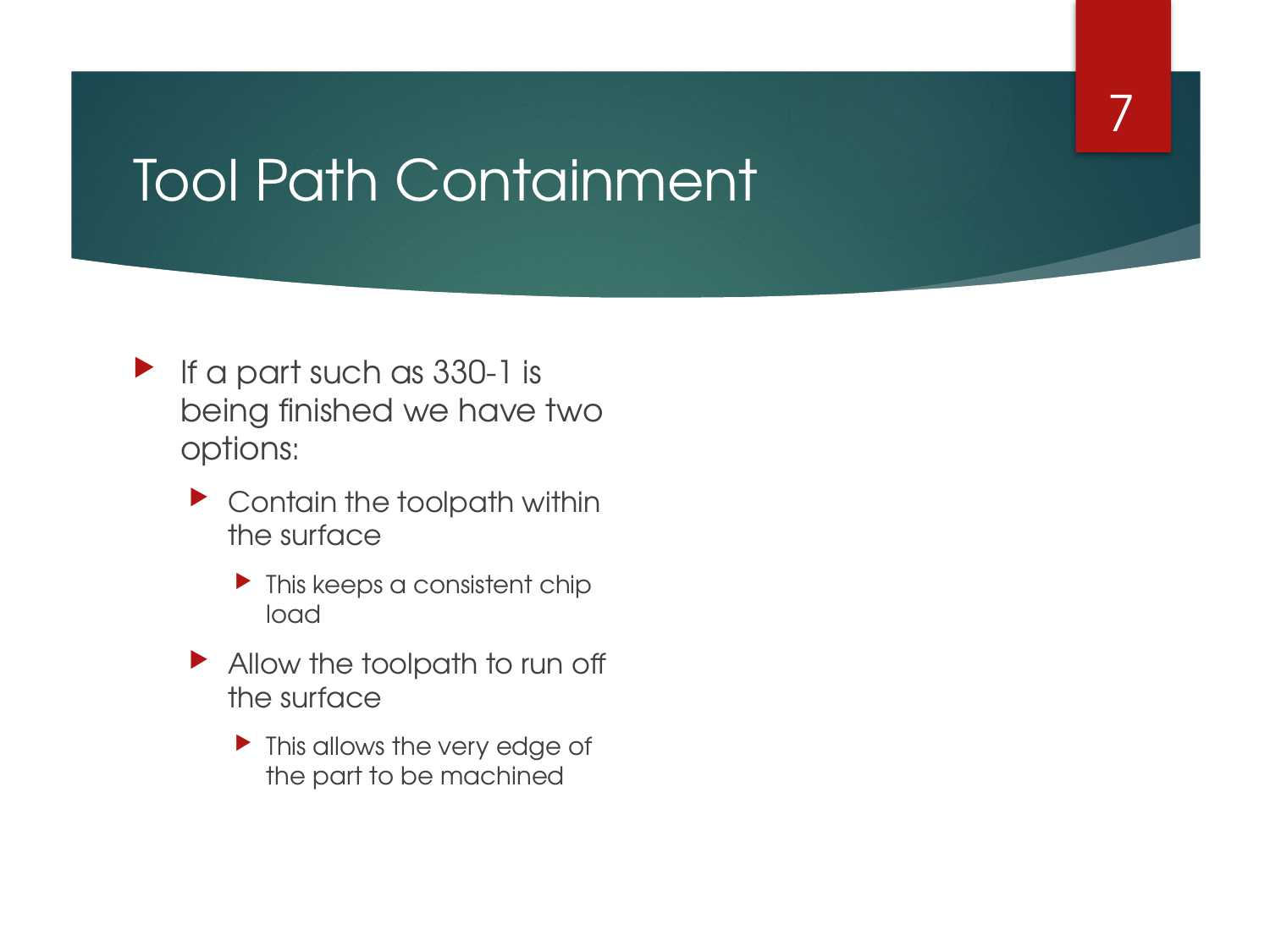

7
# Tool Path Containment
If a part such as 330-1 is being finished we have two options:
Contain the toolpath within the surface
This keeps a consistent chip load
Allow the toolpath to run off the surface
This allows the very edge of the part to be machined